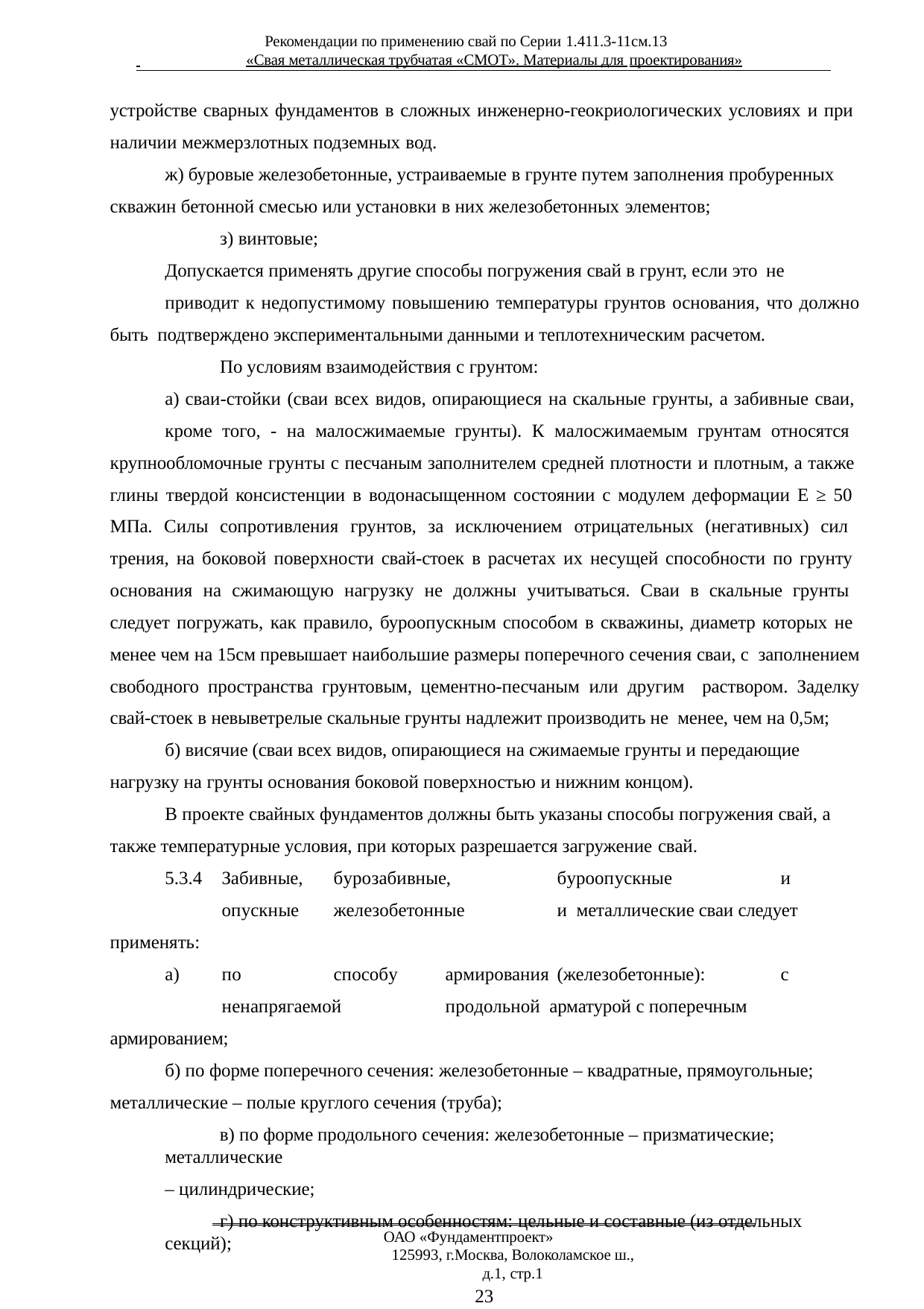

Рекомендации по применению свай по Серии 1.411.3-11см.13
 	«Свая металлическая трубчатая «СМОТ». Материалы для проектирования»

устройстве сварных фундаментов в сложных инженерно-геокриологических условиях и при  наличии межмерзлотных подземных вод.
ж) буровые железобетонные, устраиваемые в грунте путем заполнения пробуренных  скважин бетонной смесью или установки в них железобетонных элементов;
з) винтовые;
Допускается применять другие способы погружения свай в грунт, если это не
приводит к недопустимому повышению температуры грунтов основания, что должно быть  подтверждено экспериментальными данными и теплотехническим расчетом.
По условиям взаимодействия с грунтом:
а) сваи-стойки (сваи всех видов, опирающиеся на скальные грунты, а забивные сваи,
кроме того, - на малосжимаемые грунты). К малосжимаемым грунтам относятся  крупнообломочные грунты с песчаным заполнителем средней плотности и плотным, а также  глины твердой консистенции в водонасыщенном состоянии с модулем деформации E ≥ 50  МПа. Силы сопротивления грунтов, за исключением отрицательных (негативных) сил  трения, на боковой поверхности свай-стоек в расчетах их несущей способности по грунту  основания на сжимающую нагрузку не должны учитываться. Сваи в скальные грунты  следует погружать, как правило, буроопускным способом в скважины, диаметр которых не  менее чем на 15см превышает наибольшие размеры поперечного сечения сваи, с  заполнением свободного пространства грунтовым, цементно-песчаным или другим  раствором. Заделку свай-стоек в невыветрелые скальные грунты надлежит производить не  менее, чем на 0,5м;
б) висячие (сваи всех видов, опирающиеся на сжимаемые грунты и передающие  нагрузку на грунты основания боковой поверхностью и нижним концом).
В проекте свайных фундаментов должны быть указаны способы погружения свай, а  также температурные условия, при которых разрешается загружение свай.
5.3.4	Забивные,	бурозабивные,	буроопускные	и	опускные	железобетонные	и  металлические сваи следует применять:
а)	по	способу	армирования	(железобетонные):	с	ненапрягаемой	продольной  арматурой с поперечным армированием;
б) по форме поперечного сечения: железобетонные – квадратные, прямоугольные;  металлические – полые круглого сечения (труба);
в) по форме продольного сечения: железобетонные – призматические; металлические
– цилиндрические;
г) по конструктивным особенностям: цельные и составные (из отдельных секций);
ОАО «Фундаментпроект»
125993, г.Москва, Волоколамское ш., д.1, стр.1
23